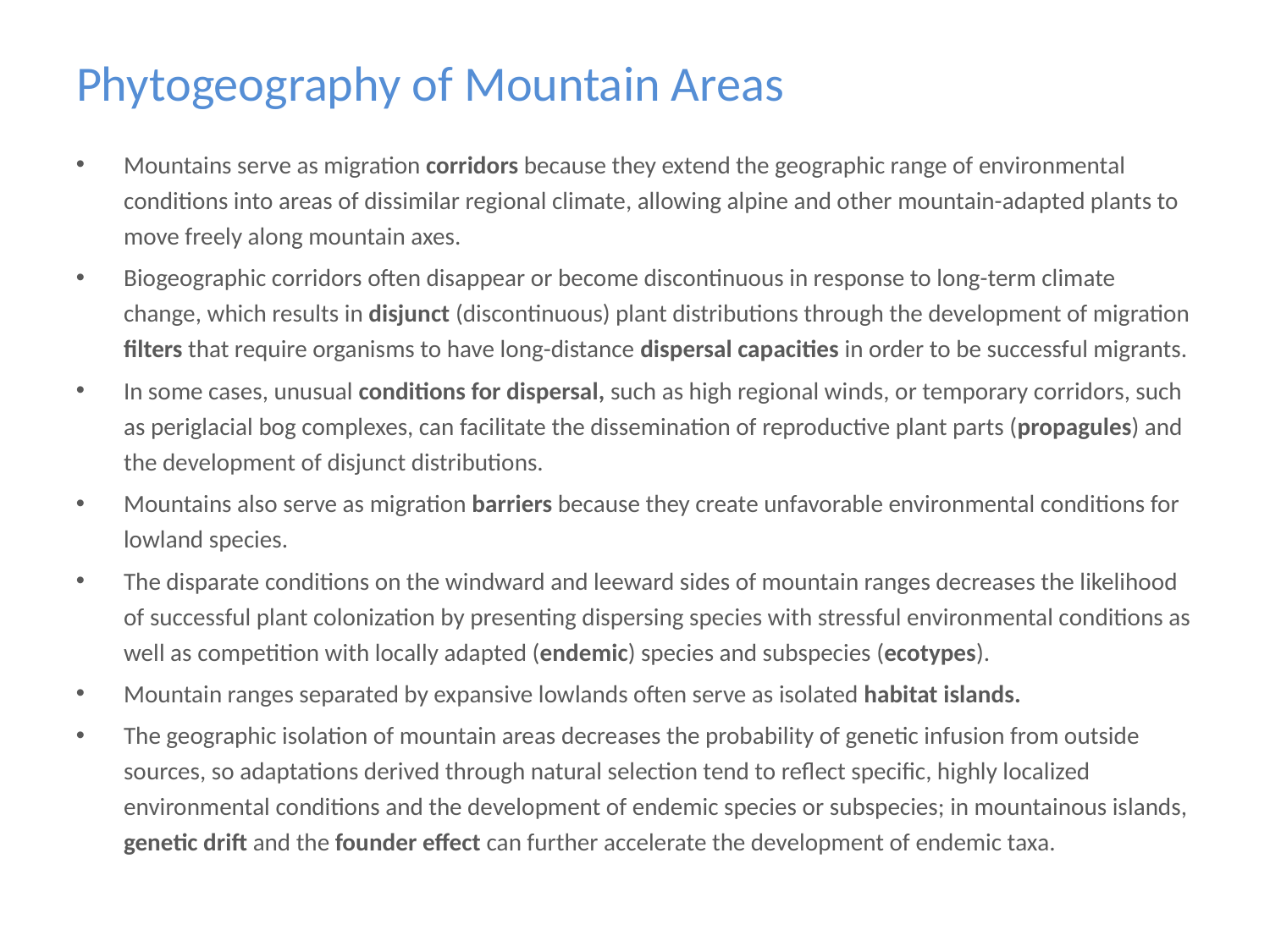

# Phytogeography of Mountain Areas
Mountains serve as migration corridors because they extend the geographic range of environmental conditions into areas of dissimilar regional climate, allowing alpine and other mountain-adapted plants to move freely along mountain axes.
Biogeographic corridors often disappear or become discontinuous in response to long-term climate change, which results in disjunct (discontinuous) plant distributions through the development of migration filters that require organisms to have long-distance dispersal capacities in order to be successful migrants.
In some cases, unusual conditions for dispersal, such as high regional winds, or temporary corridors, such as periglacial bog complexes, can facilitate the dissemination of reproductive plant parts (propagules) and the development of disjunct distributions.
Mountains also serve as migration barriers because they create unfavorable environmental conditions for lowland species.
The disparate conditions on the windward and leeward sides of mountain ranges decreases the likelihood of successful plant colonization by presenting dispersing species with stressful environmental conditions as well as competition with locally adapted (endemic) species and subspecies (ecotypes).
Mountain ranges separated by expansive lowlands often serve as isolated habitat islands.
The geographic isolation of mountain areas decreases the probability of genetic infusion from outside sources, so adaptations derived through natural selection tend to reflect specific, highly localized environmental conditions and the development of endemic species or subspecies; in mountainous islands, genetic drift and the founder effect can further accelerate the development of endemic taxa.